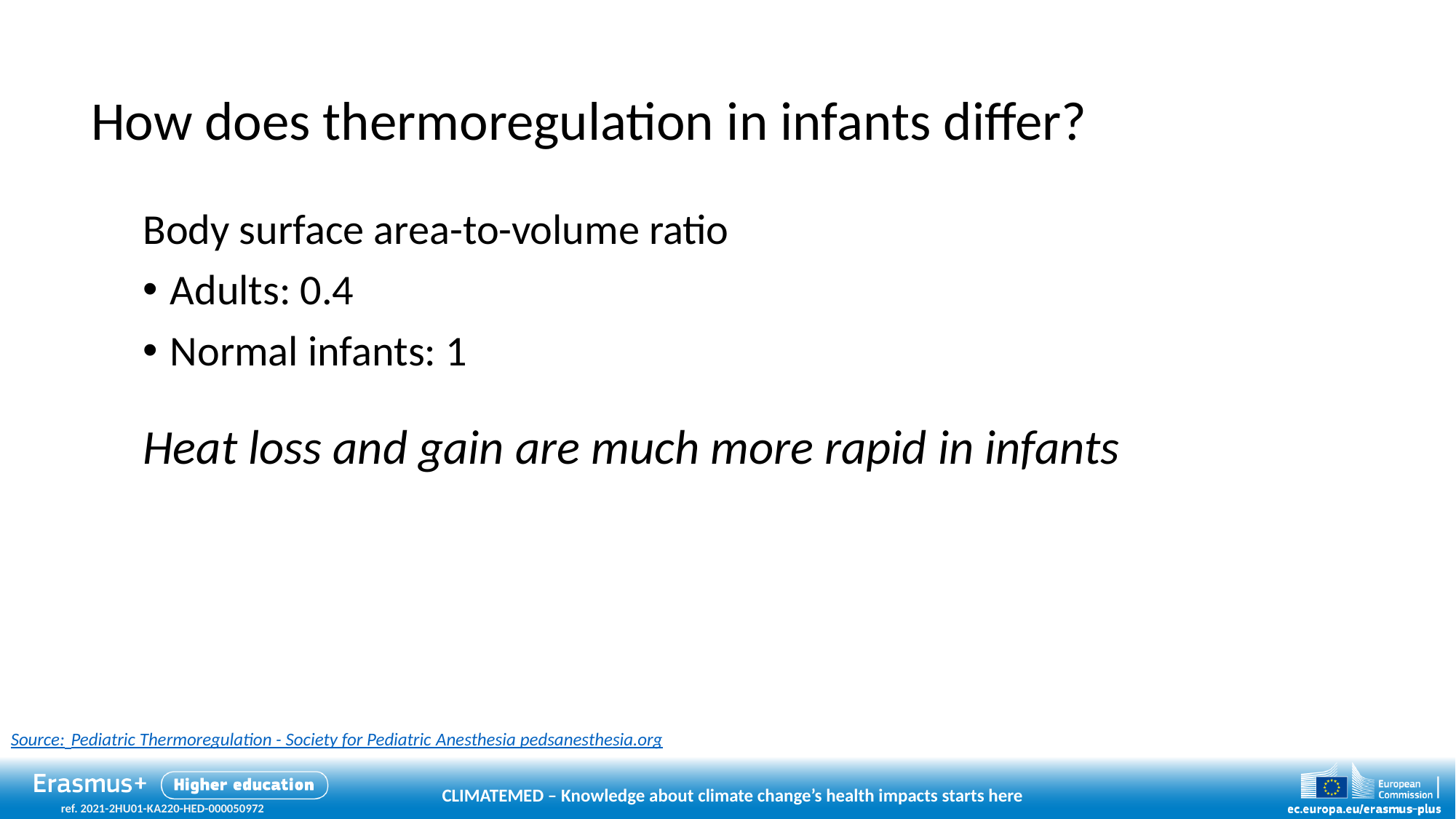

# How does thermoregulation in infants differ?
Body surface area-to-volume ratio
Adults: 0.4
Normal infants: 1

Heat loss and gain are much more rapid in infants

Source: Pediatric Thermoregulation - Society for Pediatric Anesthesia pedsanesthesia.org